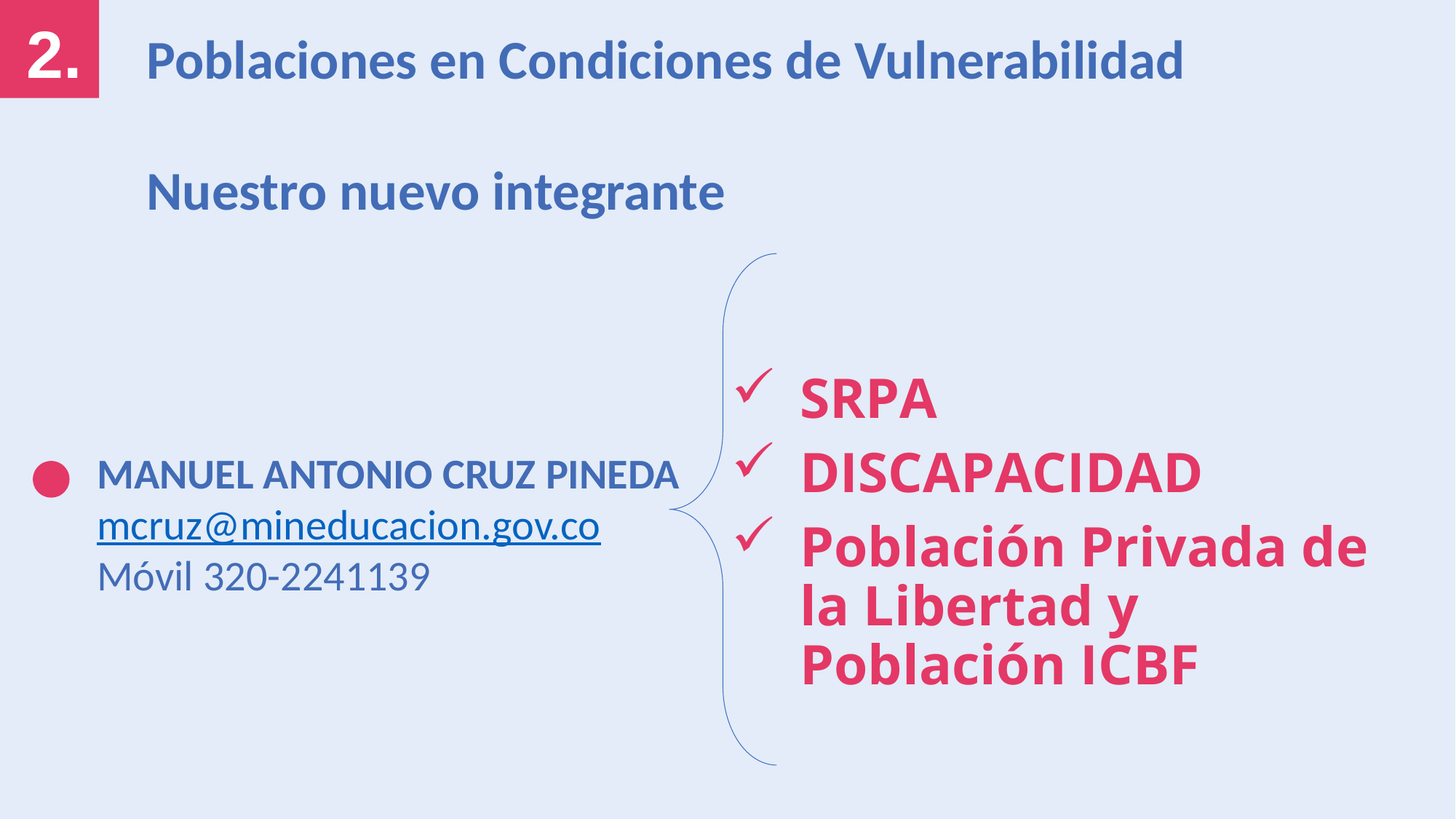

2.
Poblaciones en Condiciones de Vulnerabilidad

Nuestro nuevo integrante

SRPA
DISCAPACIDAD
Población Privada de la Libertad y Población ICBF

MANUEL ANTONIO CRUZ PINEDA
mcruz@mineducacion.gov.co
Móvil 320-2241139